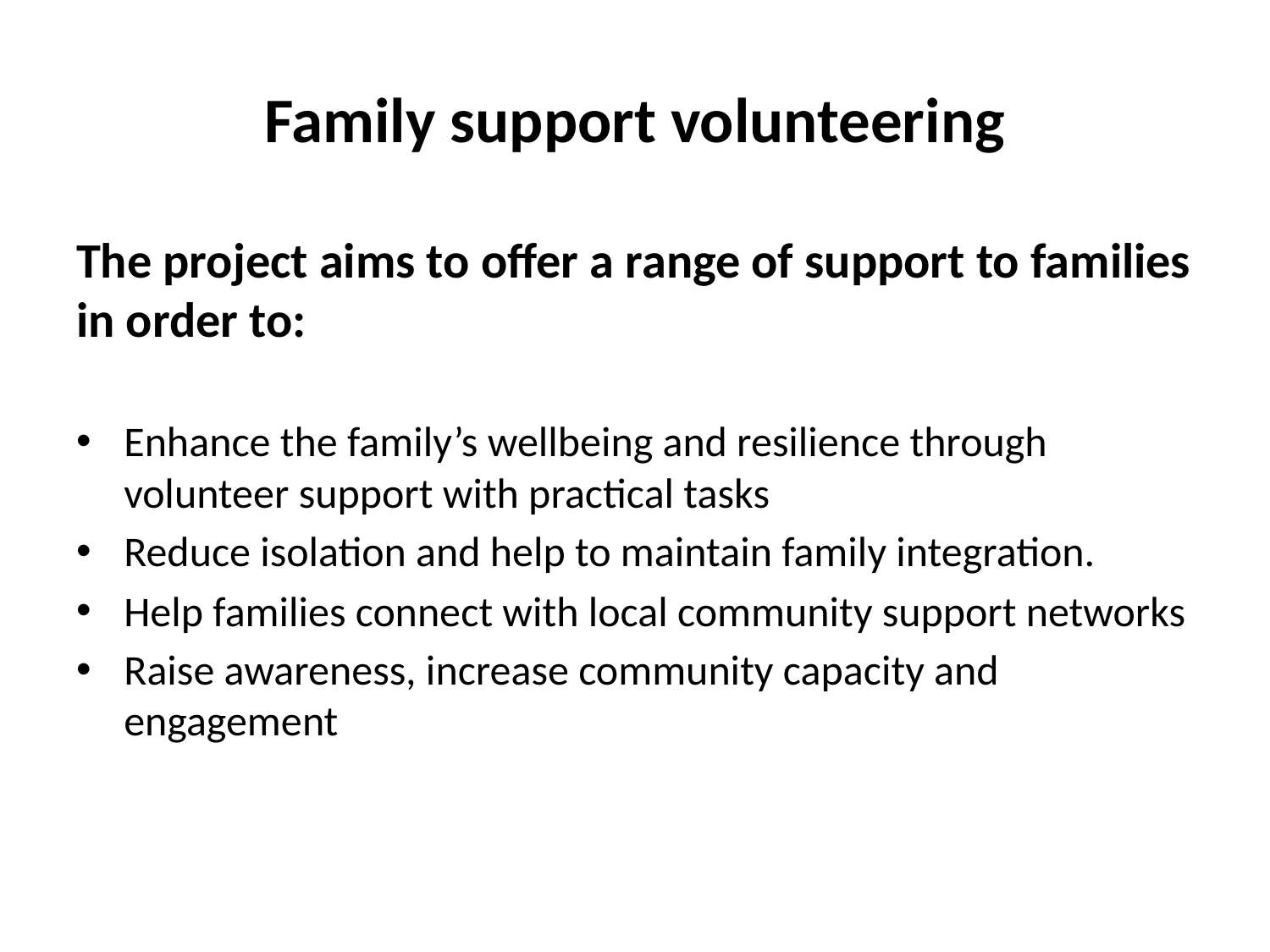

# Family support volunteering
The project aims to offer a range of support to families in order to:

Enhance the family’s wellbeing and resilience through volunteer support with practical tasks
Reduce isolation and help to maintain family integration.
Help families connect with local community support networks
Raise awareness, increase community capacity and engagement